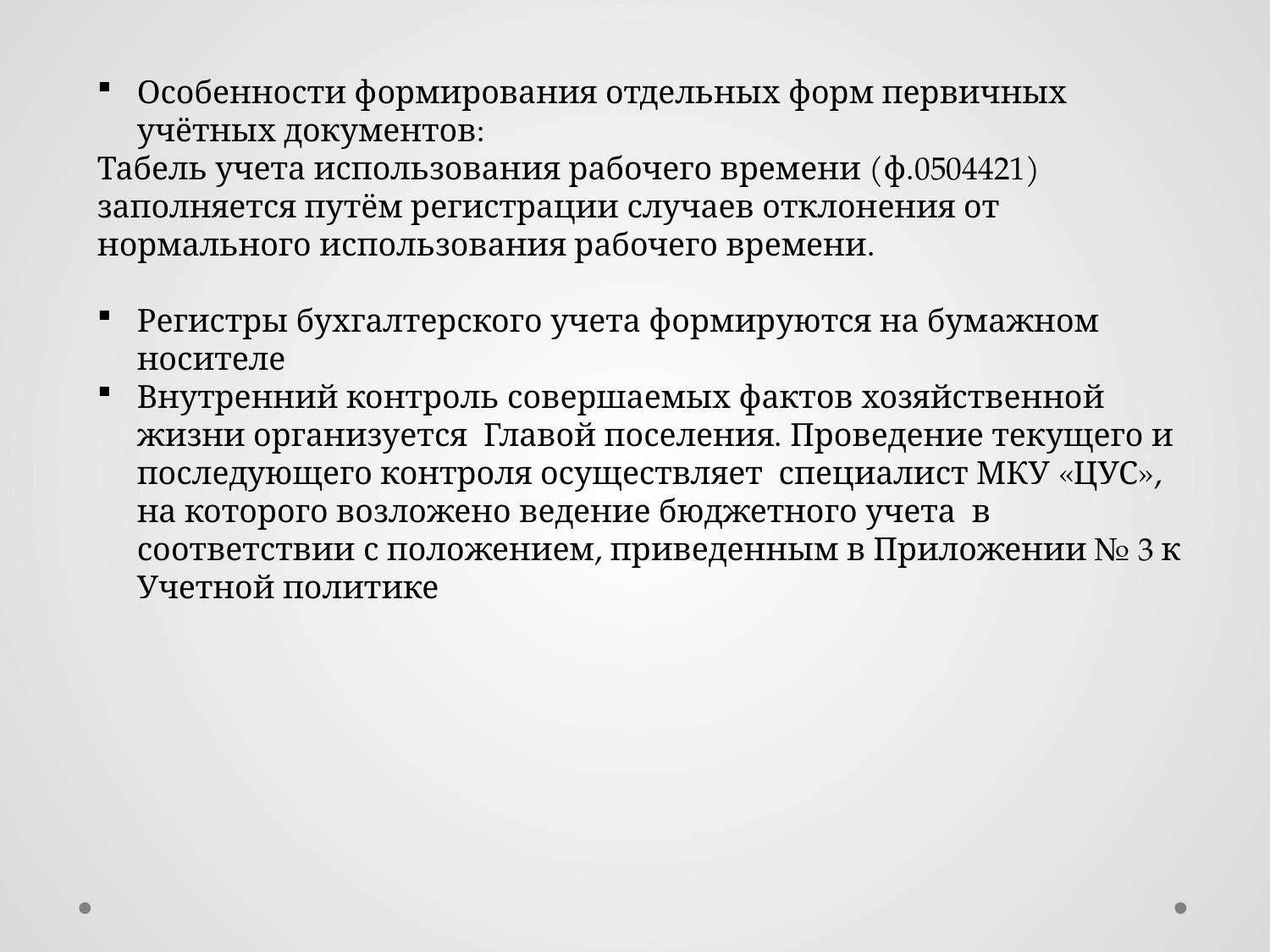

Особенности формирования отдельных форм первичных учётных документов:
Табель учета использования рабочего времени (ф.0504421) заполняется путём регистрации случаев отклонения от нормального использования рабочего времени.

Регистры бухгалтерского учета формируются на бумажном носителе
Внутренний контроль совершаемых фактов хозяйственной жизни организуется  Главой поселения. Проведение текущего и последующего контроля осуществляет  специалист МКУ «ЦУС», на которого возложено ведение бюджетного учета  в соответствии с положением, приведенным в Приложении № 3 к Учетной политике